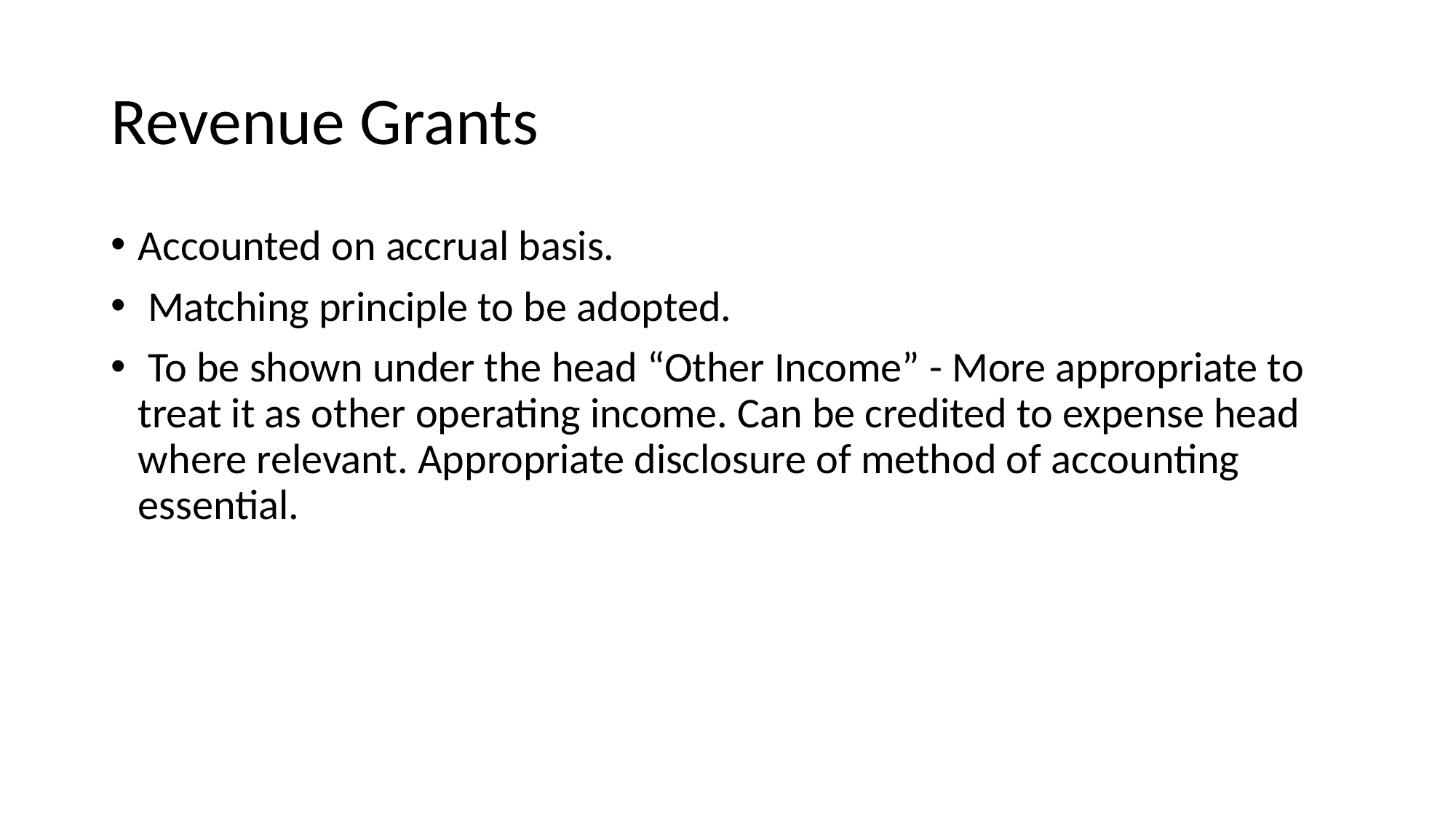

# Revenue Grants
Accounted on accrual basis.
 Matching principle to be adopted.
 To be shown under the head “Other Income” - More appropriate to treat it as other operating income. Can be credited to expense head where relevant. Appropriate disclosure of method of accounting essential.